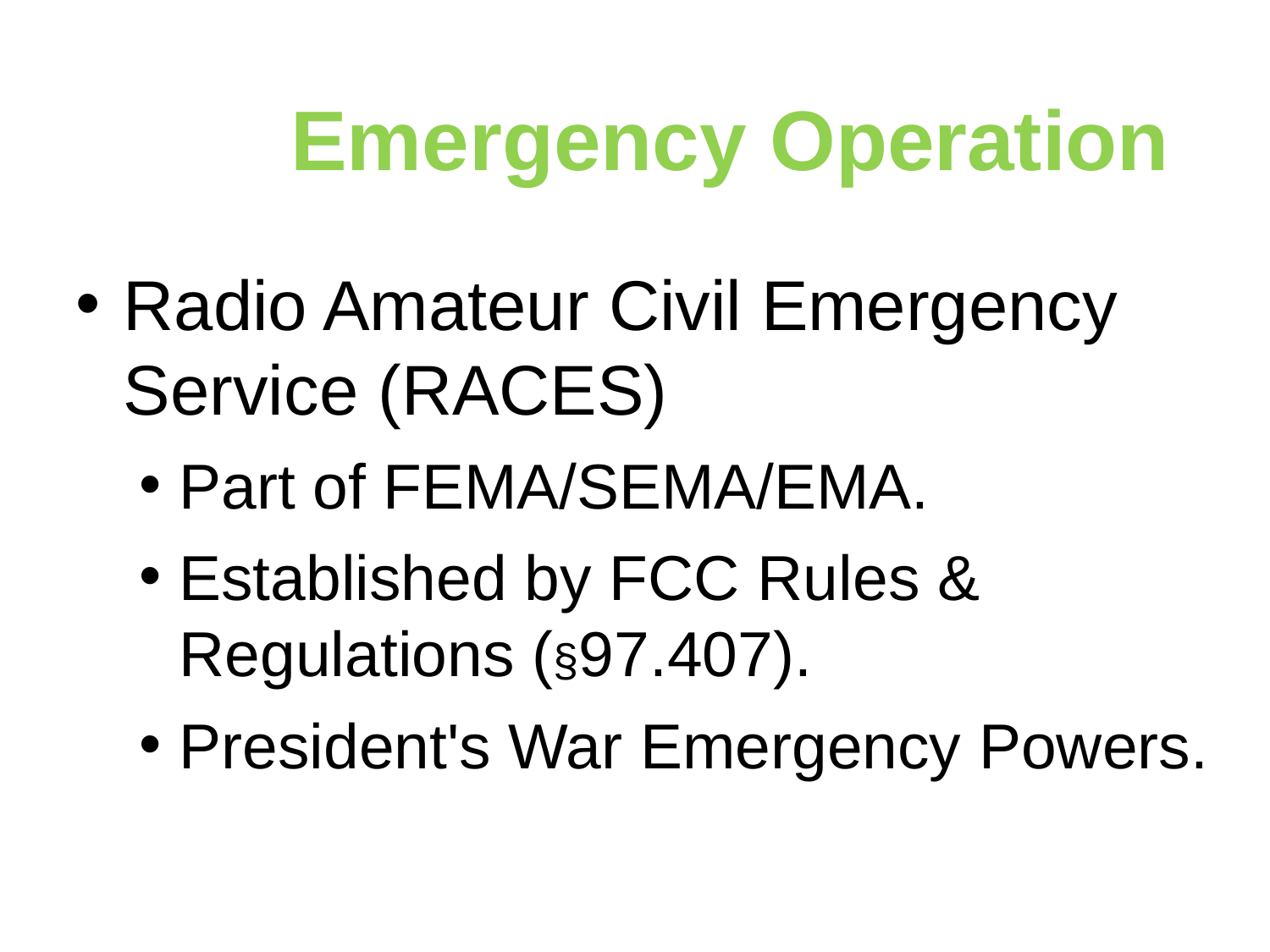

Emergency Operation
Radio Amateur Civil Emergency Service (RACES)
Part of FEMA/SEMA/EMA.
Established by FCC Rules & Regulations (§97.407).
President's War Emergency Powers.